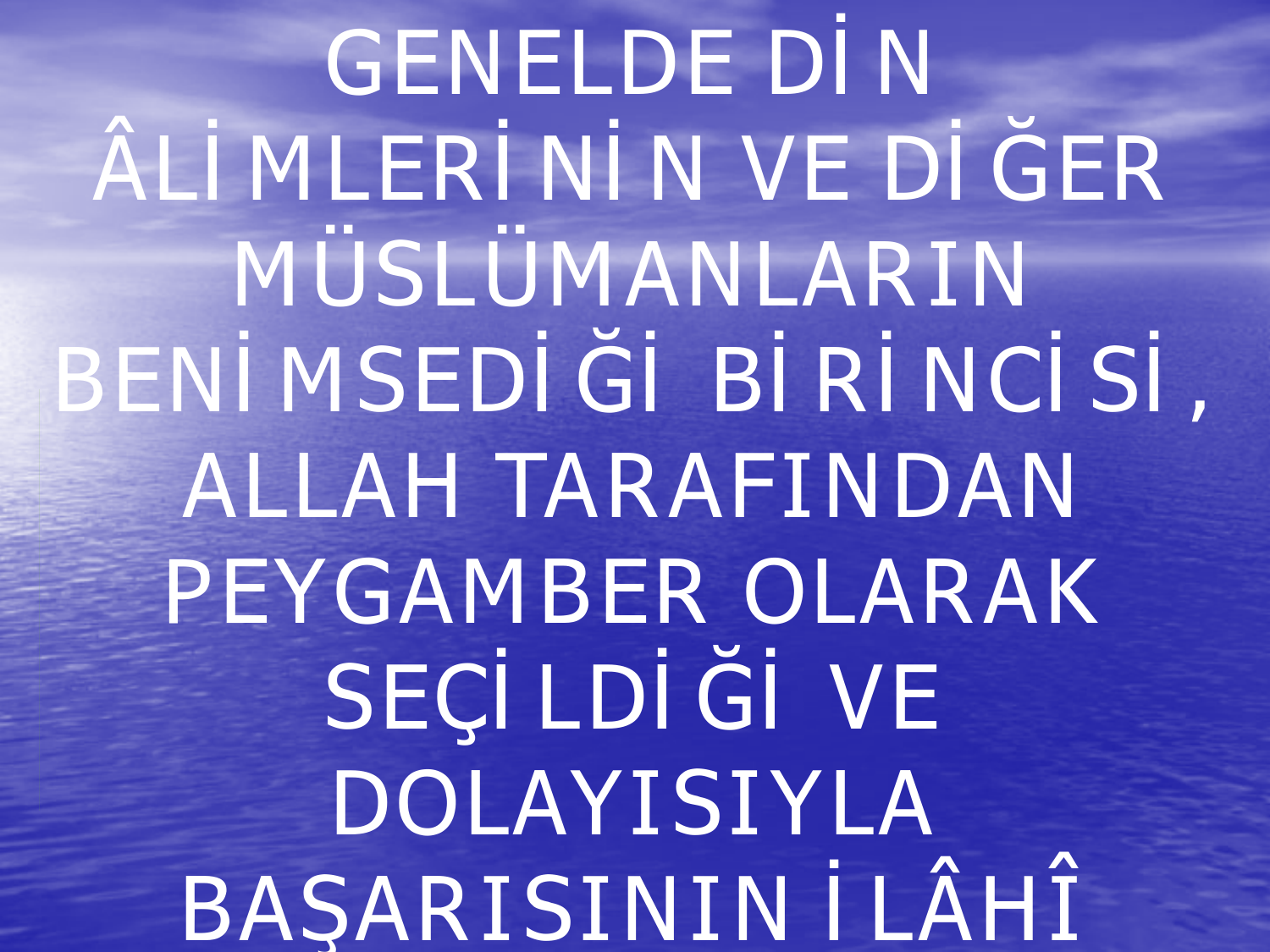

GENELDE DİN ÂLİMLERİNİN VE DİĞER MÜSLÜMANLARIN BENİMSEDİĞİ BİRİNCİSİ, ALLAH TARAFINDAN PEYGAMBER OLARAK SEÇİLDİĞİ VE DOLAYISIYLA BAŞARISININ İLÂHÎ KAYNAKLI OLDUĞU;
#